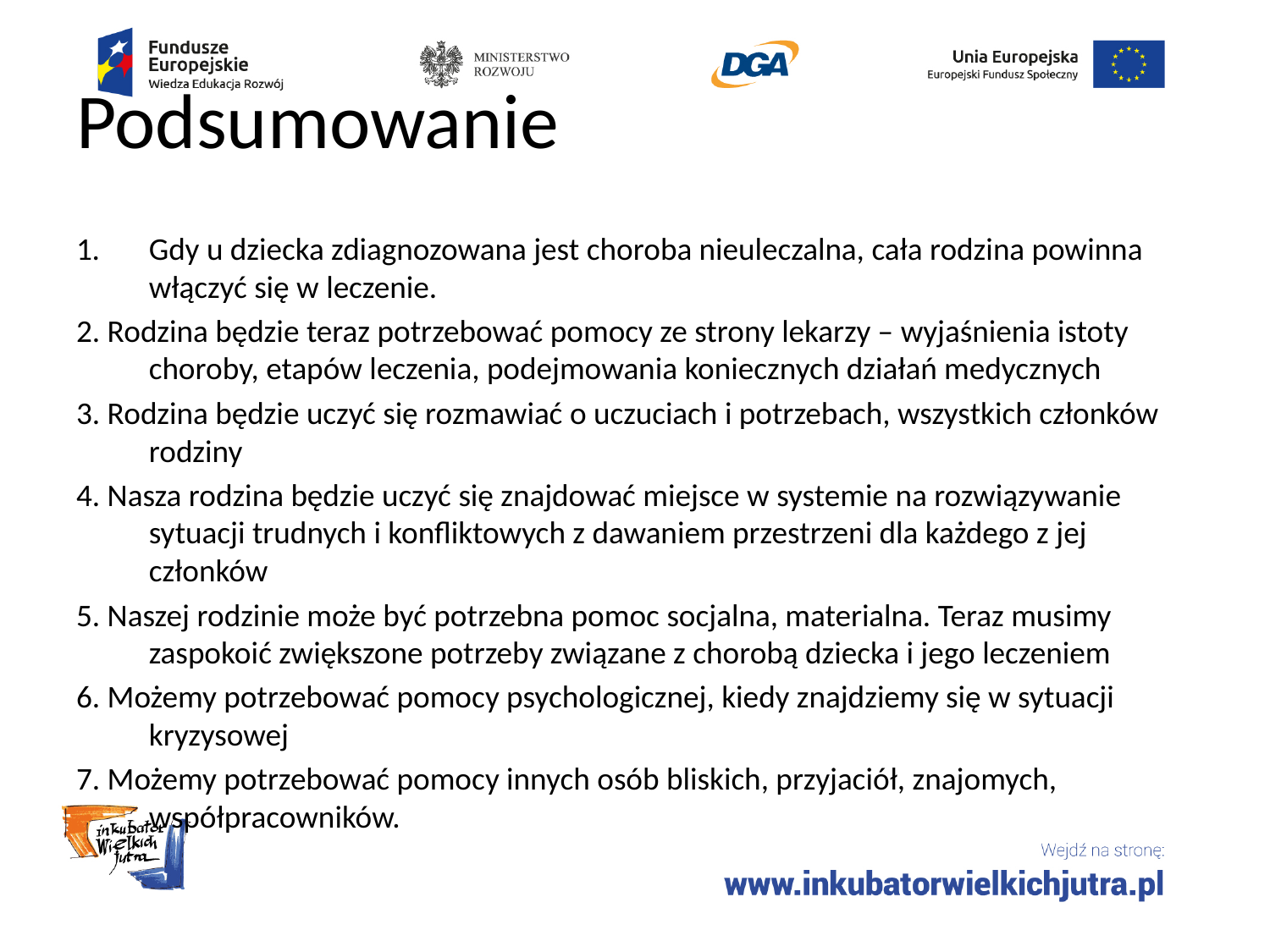

# Podsumowanie
Gdy u dziecka zdiagnozowana jest choroba nieuleczalna, cała rodzina powinna włączyć się w leczenie.
2. Rodzina będzie teraz potrzebować pomocy ze strony lekarzy – wyjaśnienia istoty choroby, etapów leczenia, podejmowania koniecznych działań medycznych
3. Rodzina będzie uczyć się rozmawiać o uczuciach i potrzebach, wszystkich członków rodziny
4. Nasza rodzina będzie uczyć się znajdować miejsce w systemie na rozwiązywanie sytuacji trudnych i konfliktowych z dawaniem przestrzeni dla każdego z jej członków
5. Naszej rodzinie może być potrzebna pomoc socjalna, materialna. Teraz musimy zaspokoić zwiększone potrzeby związane z chorobą dziecka i jego leczeniem
6. Możemy potrzebować pomocy psychologicznej, kiedy znajdziemy się w sytuacji kryzysowej
7. Możemy potrzebować pomocy innych osób bliskich, przyjaciół, znajomych, współpracowników.